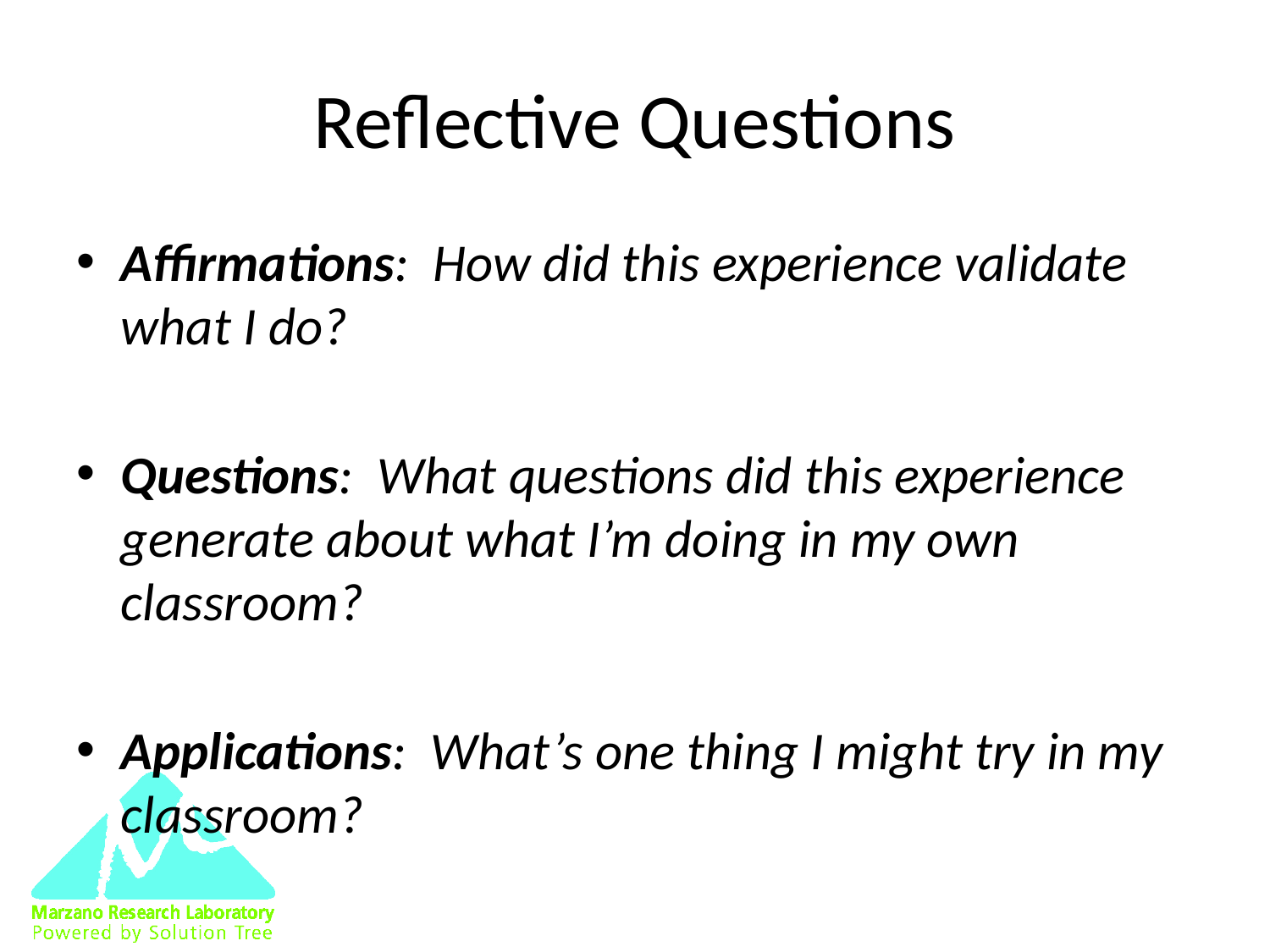

# Reflective Questions
Affirmations:  How did this experience validate what I do?

Questions:  What questions did this experience generate about what I’m doing in my own classroom?

Applications:  What’s one thing I might try in my classroom?